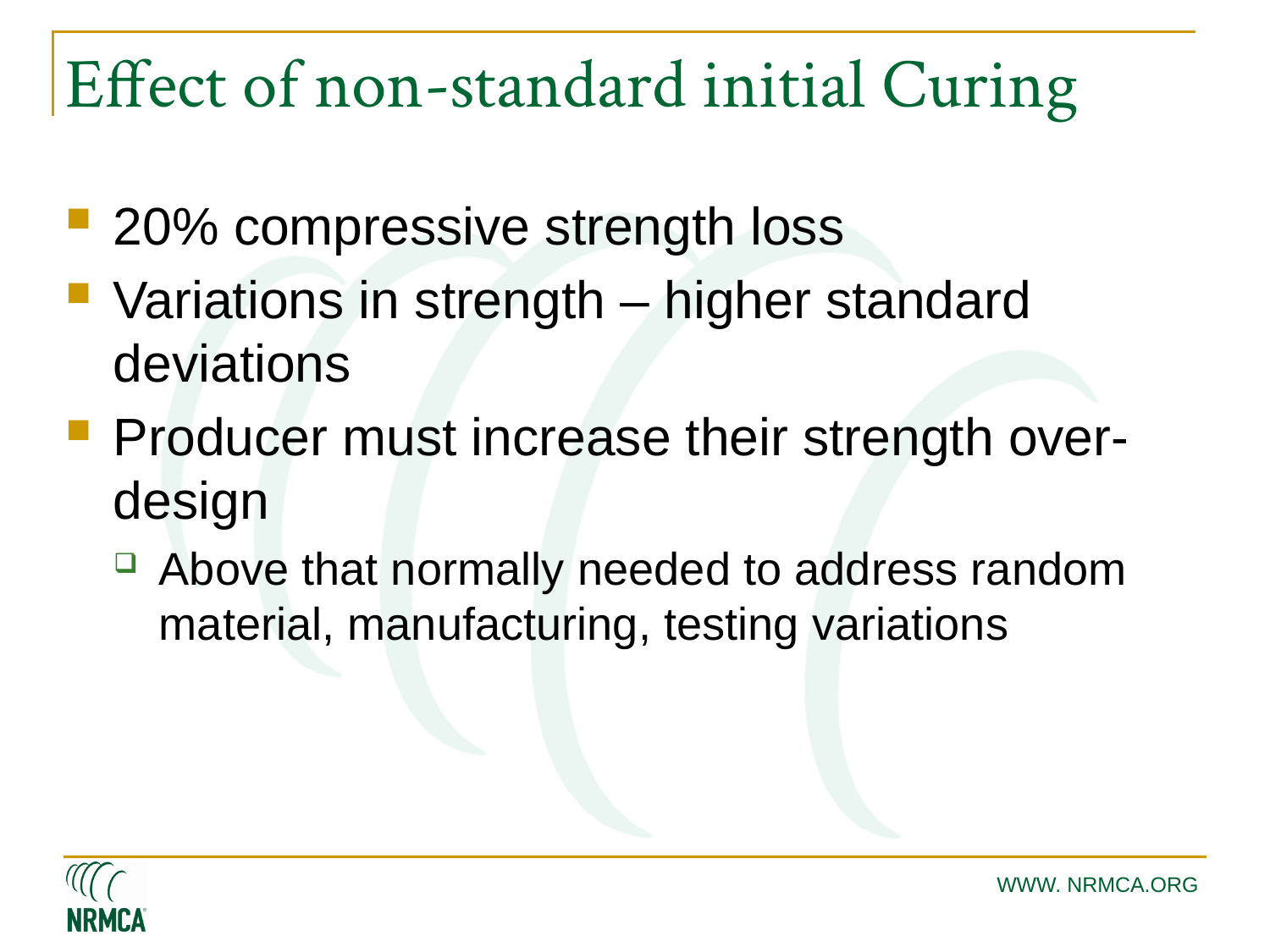

# Effect of non-standard initial Curing
20% compressive strength loss
Variations in strength – higher standard deviations
Producer must increase their strength over-design
Above that normally needed to address random material, manufacturing, testing variations